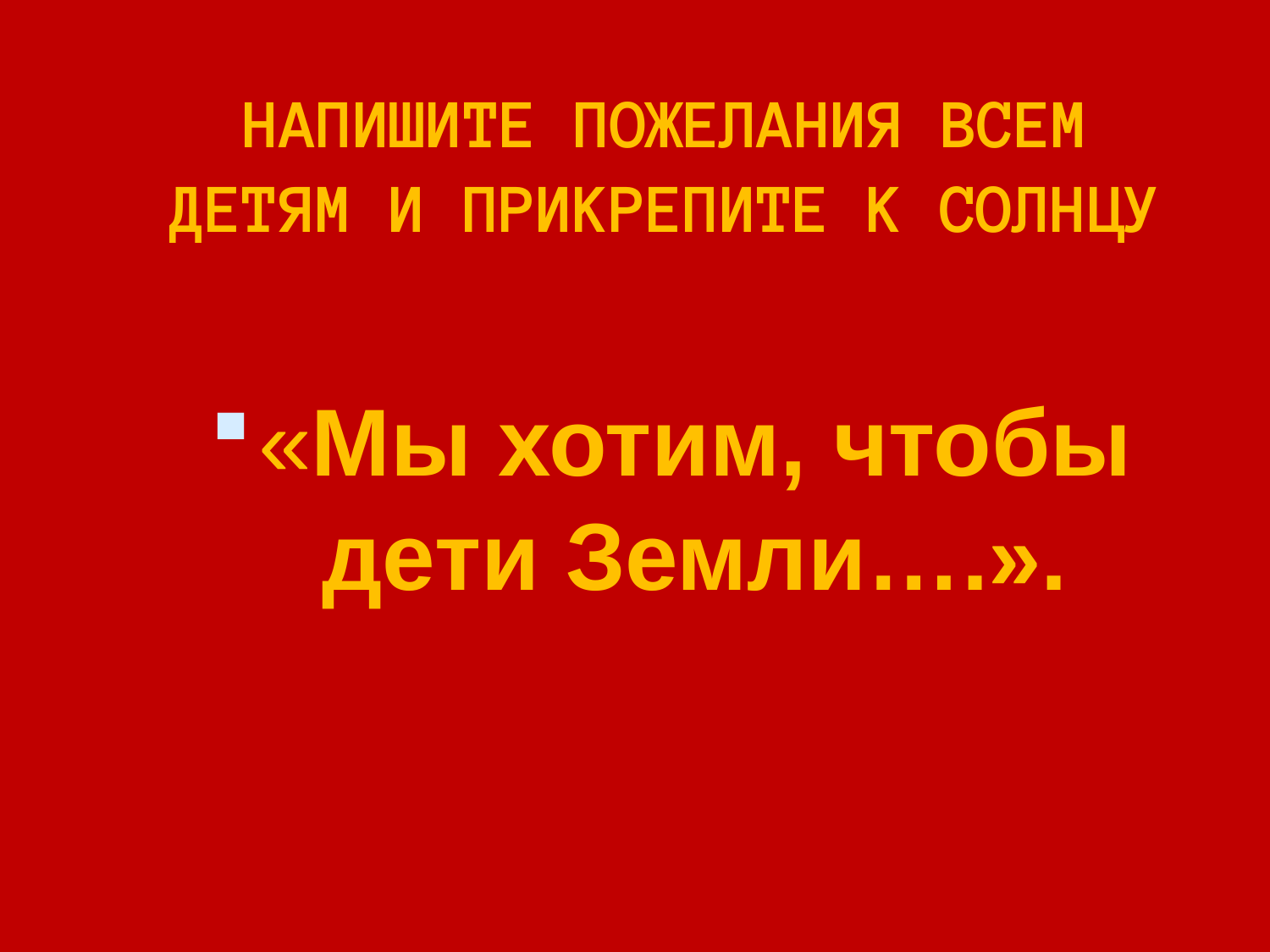

# НАПИШИТЕ ПОЖЕЛАНИЯ ВСЕМ ДЕТЯМ И ПРИКРЕПИТЕ К СОЛНЦУ

«Мы хотим, чтобы дети Земли….».